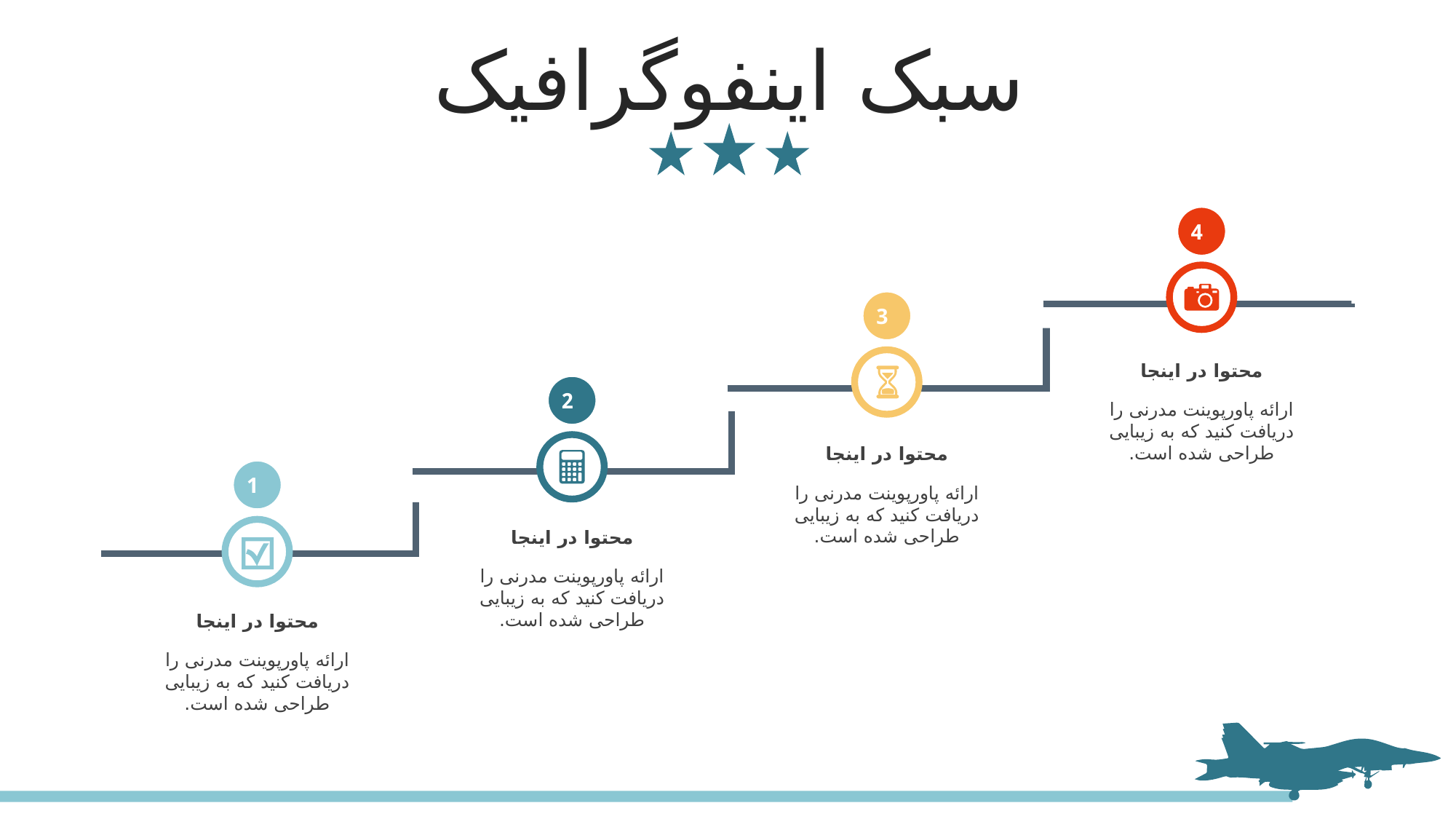

سبک اینفوگرافیک

4

3

محتوا در اینجا
ارائه پاورپوینت مدرنی را دریافت کنید که به زیبایی طراحی شده است.

2

محتوا در اینجا
ارائه پاورپوینت مدرنی را دریافت کنید که به زیبایی طراحی شده است.

1

محتوا در اینجا
ارائه پاورپوینت مدرنی را دریافت کنید که به زیبایی طراحی شده است.

محتوا در اینجا
ارائه پاورپوینت مدرنی را دریافت کنید که به زیبایی طراحی شده است.